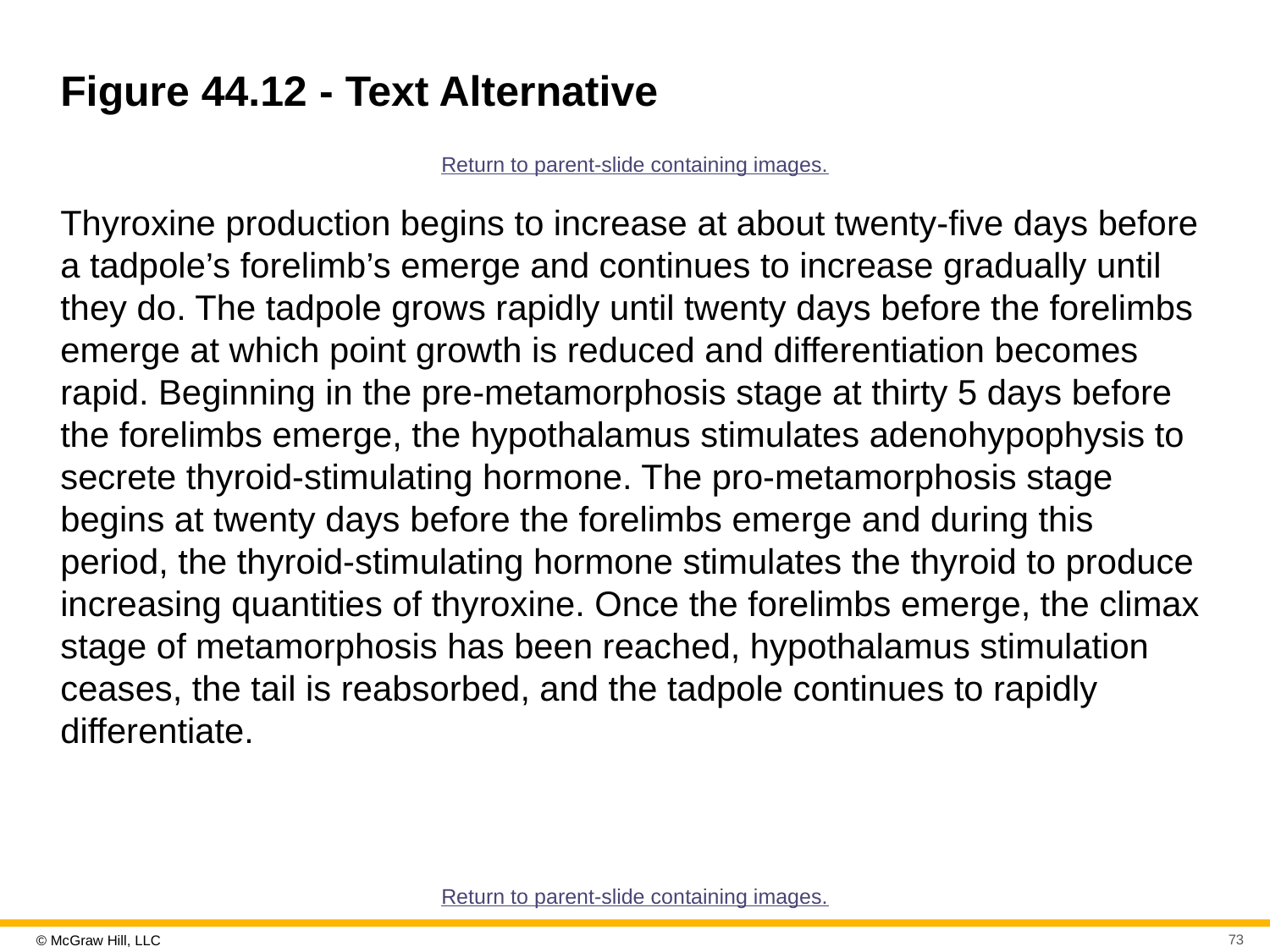

# Figure 44.12 - Text Alternative
Return to parent-slide containing images.
Thyroxine production begins to increase at about twenty-five days before a tadpole’s forelimb’s emerge and continues to increase gradually until they do. The tadpole grows rapidly until twenty days before the forelimbs emerge at which point growth is reduced and differentiation becomes rapid. Beginning in the pre-metamorphosis stage at thirty 5 days before the forelimbs emerge, the hypothalamus stimulates adenohypophysis to secrete thyroid-stimulating hormone. The pro-metamorphosis stage begins at twenty days before the forelimbs emerge and during this period, the thyroid-stimulating hormone stimulates the thyroid to produce increasing quantities of thyroxine. Once the forelimbs emerge, the climax stage of metamorphosis has been reached, hypothalamus stimulation ceases, the tail is reabsorbed, and the tadpole continues to rapidly differentiate.
Return to parent-slide containing images.
73